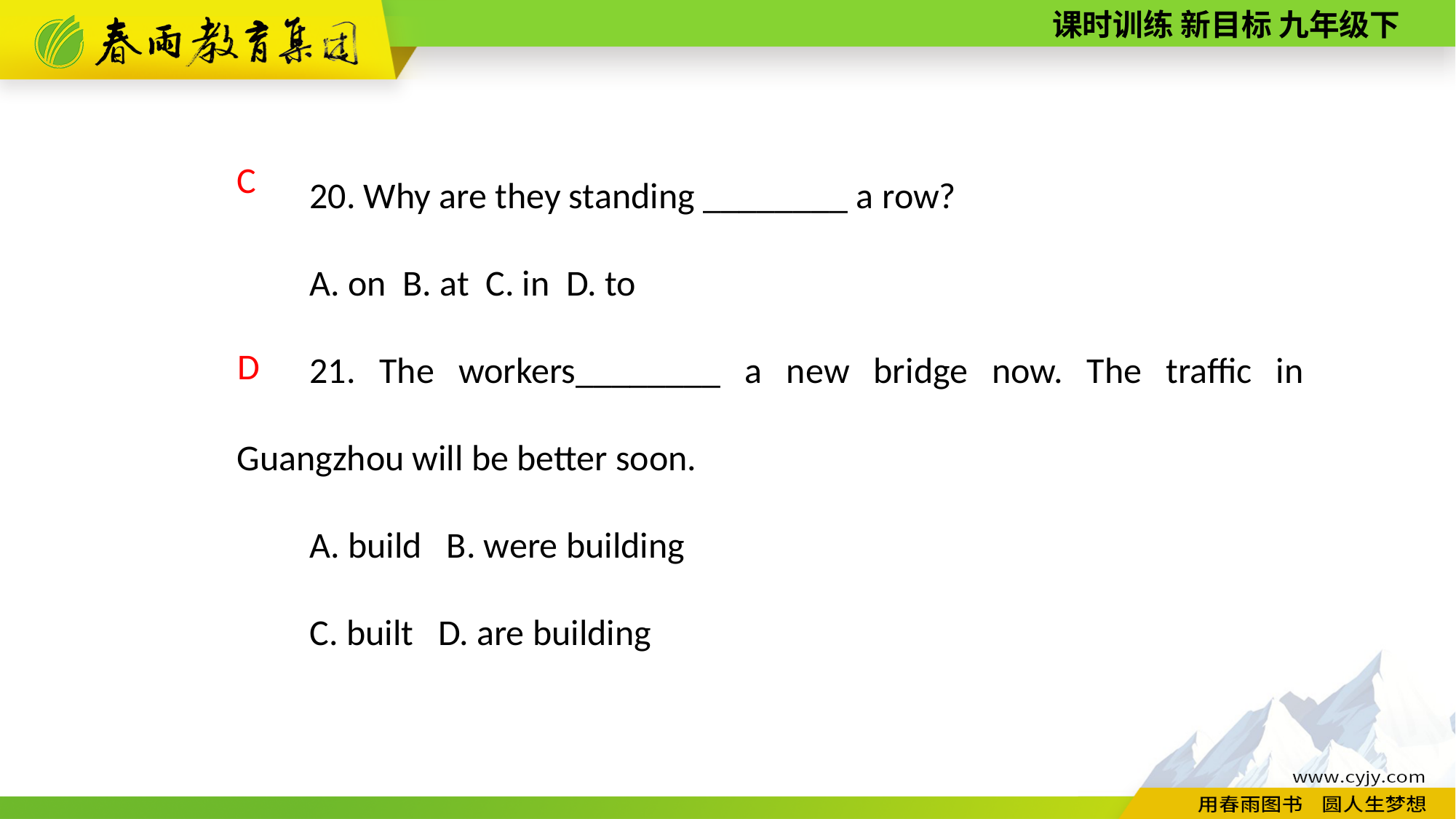

20. Why are they standing ________ a row?
A. on  B. at  C. in  D. to
21. The workers________ a new bridge now. The traffic in Guangzhou will be better soon.
A. build   B. were building
C. built   D. are building
C
D